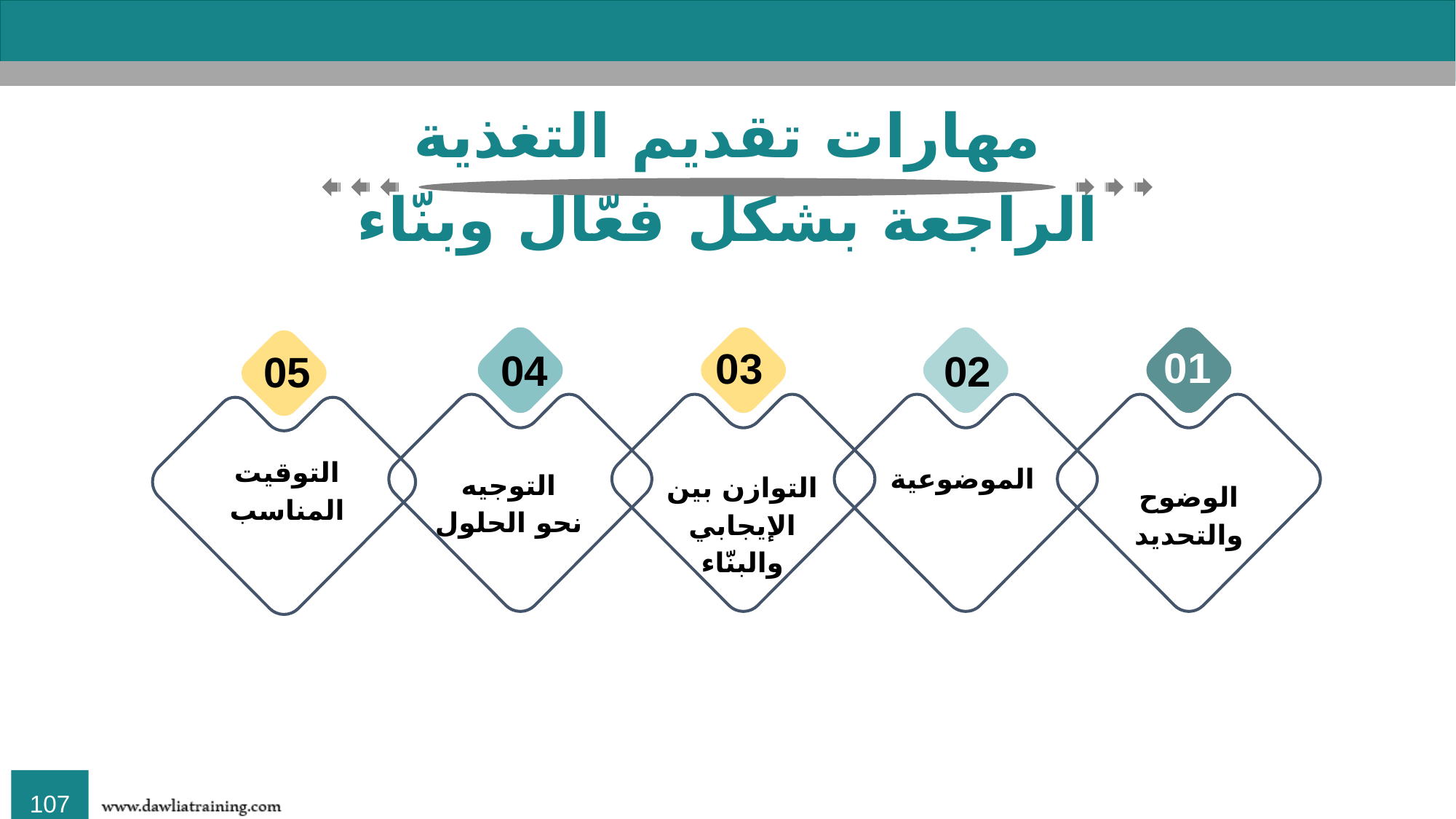

مهارات تقديم التغذية الراجعة بشكل فعّال وبنّاء

التوجيه نحو الحلول
04

التوازن بين الإيجابي والبنّاء
03

الموضوعية
02

الوضوح والتحديد
01

التوقيت المناسب
05